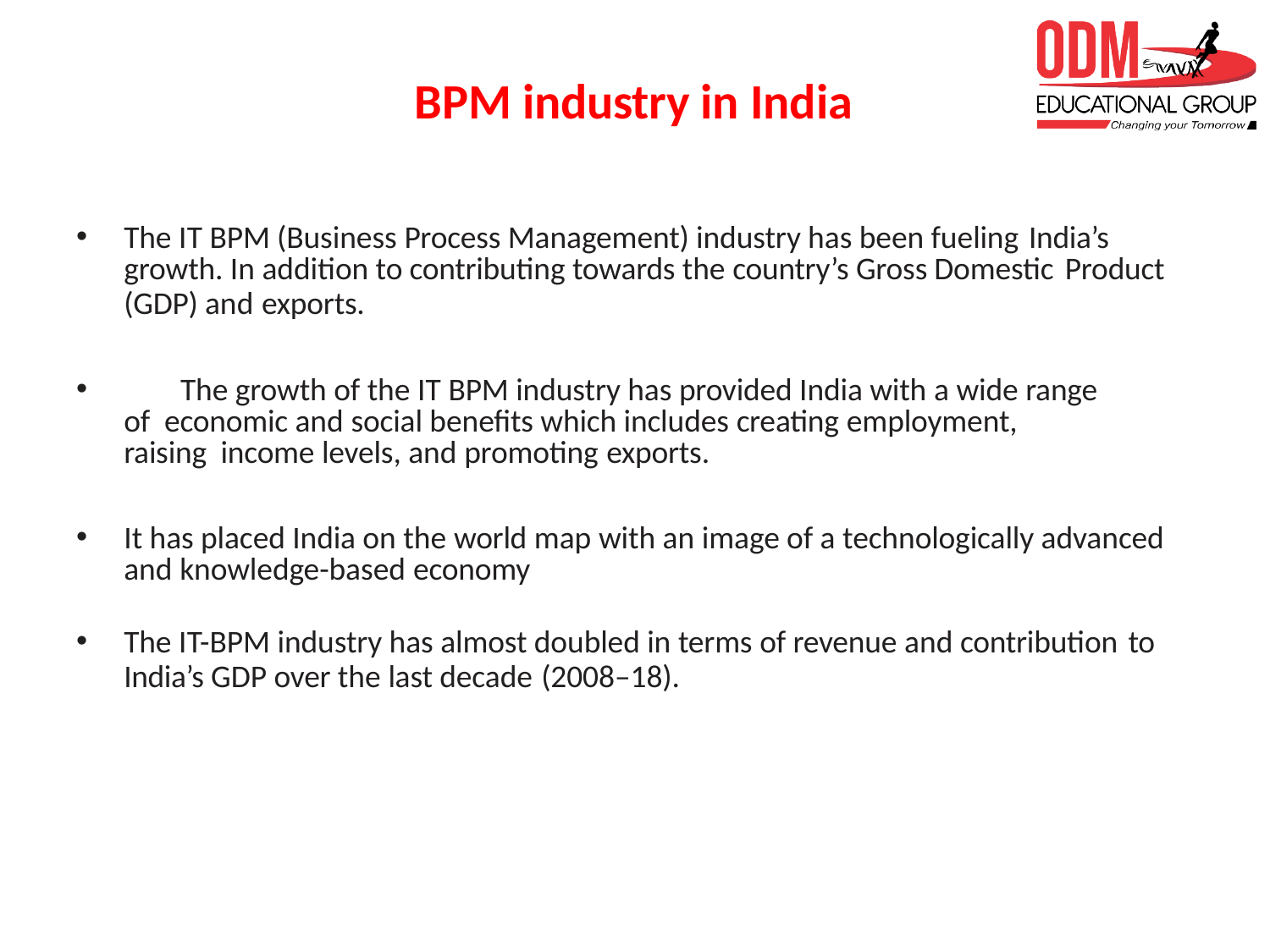

# BPM industry in India
The IT BPM (Business Process Management) industry has been fueling India’s
growth. In addition to contributing towards the country’s Gross Domestic Product
(GDP) and exports.

	The growth of the IT BPM industry has provided India with a wide range of  economic and social benefits which includes creating employment, raising  income levels, and promoting exports.

It has placed India on the world map with an image of a technologically advanced  and knowledge-based economy

The IT-BPM industry has almost doubled in terms of revenue and contribution to
India’s GDP over the last decade (2008–18).